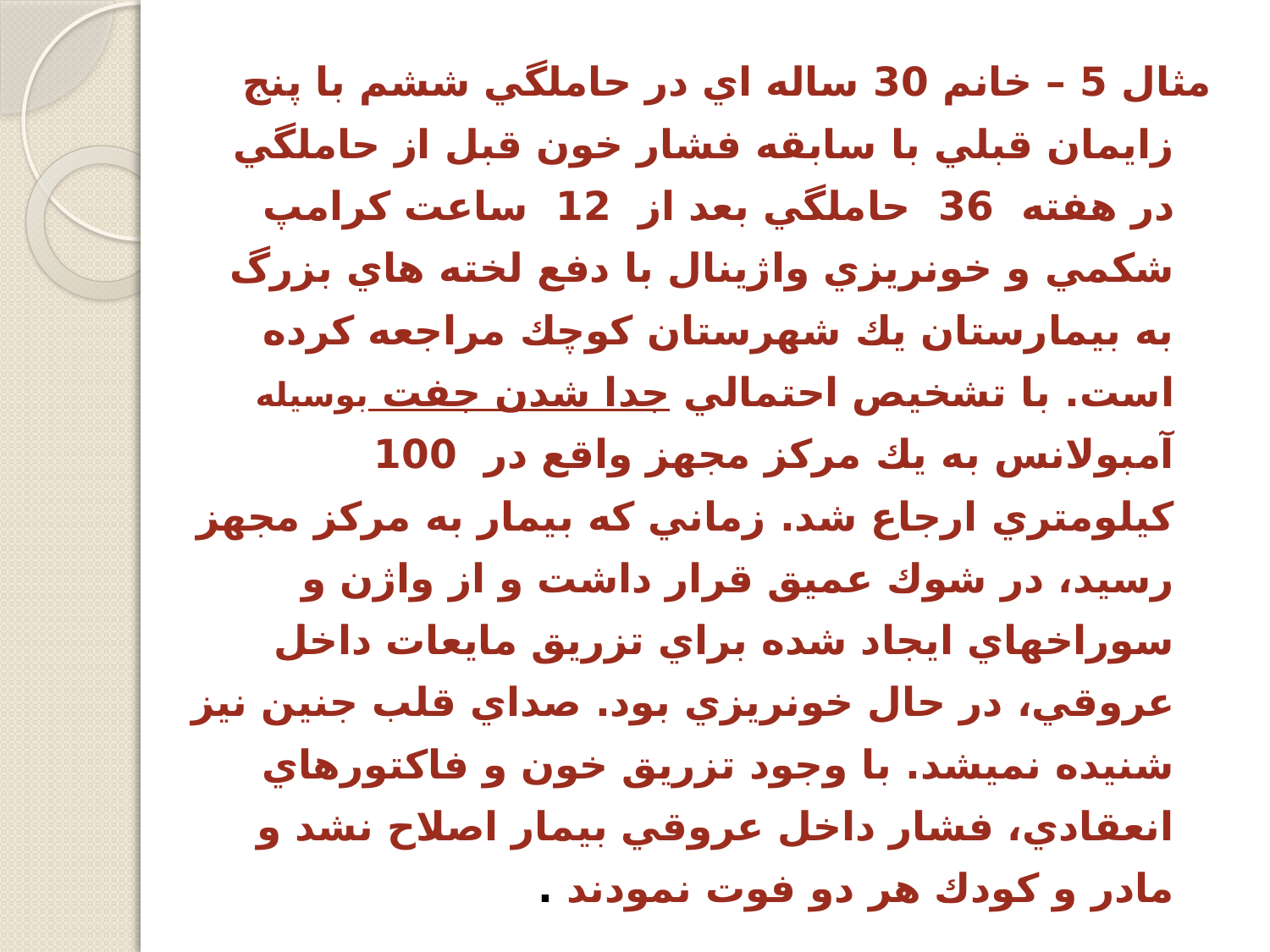

مثال 5 – خانم 30 ساله اي در حاملگي ششم با پنج زايمان قبلي با سابقه فشار خون قبل از حاملگي در هفته  36  حاملگي بعد از  12  ساعت كرامپ شكمي و خونريزي واژينال با دفع لخته هاي بزرگ به بيمارستان يك شهرستان كوچك مراجعه كرده است. با تشخيص احتمالي جدا شدن جفت بوسيله آمبولانس به يك مركز مجهز واقع در  100 كيلومتري ارجاع شد. زماني كه بيمار به مركز مجهز رسيد، در شوك عميق قرار داشت و از واژن و سوراخهاي ايجاد شده براي تزريق مايعات داخل عروقي، در حال خونريزي بود. صداي قلب جنين نيز شنيده نميشد. با وجود تزريق خون و فاكتورهاي انعقادي، فشار داخل عروقي بيمار اصلاح نشد و مادر و كودك هر دو فوت نمودند .